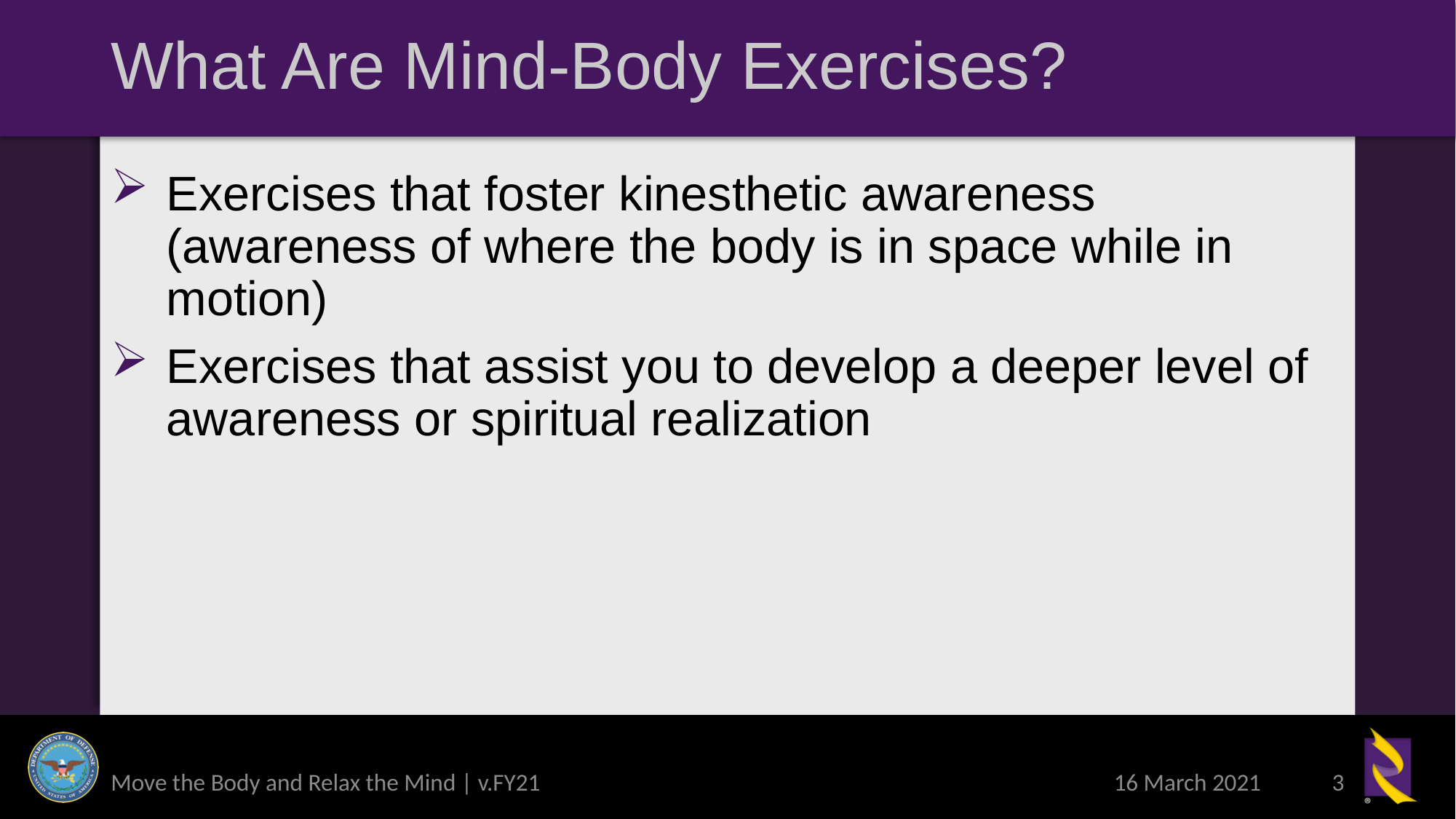

# What Are Mind-Body Exercises?
Exercises that foster kinesthetic awareness (awareness of where the body is in space while in motion)
Exercises that assist you to develop a deeper level of awareness or spiritual realization
Move the Body and Relax the Mind | v.FY21
16 March 2021
3